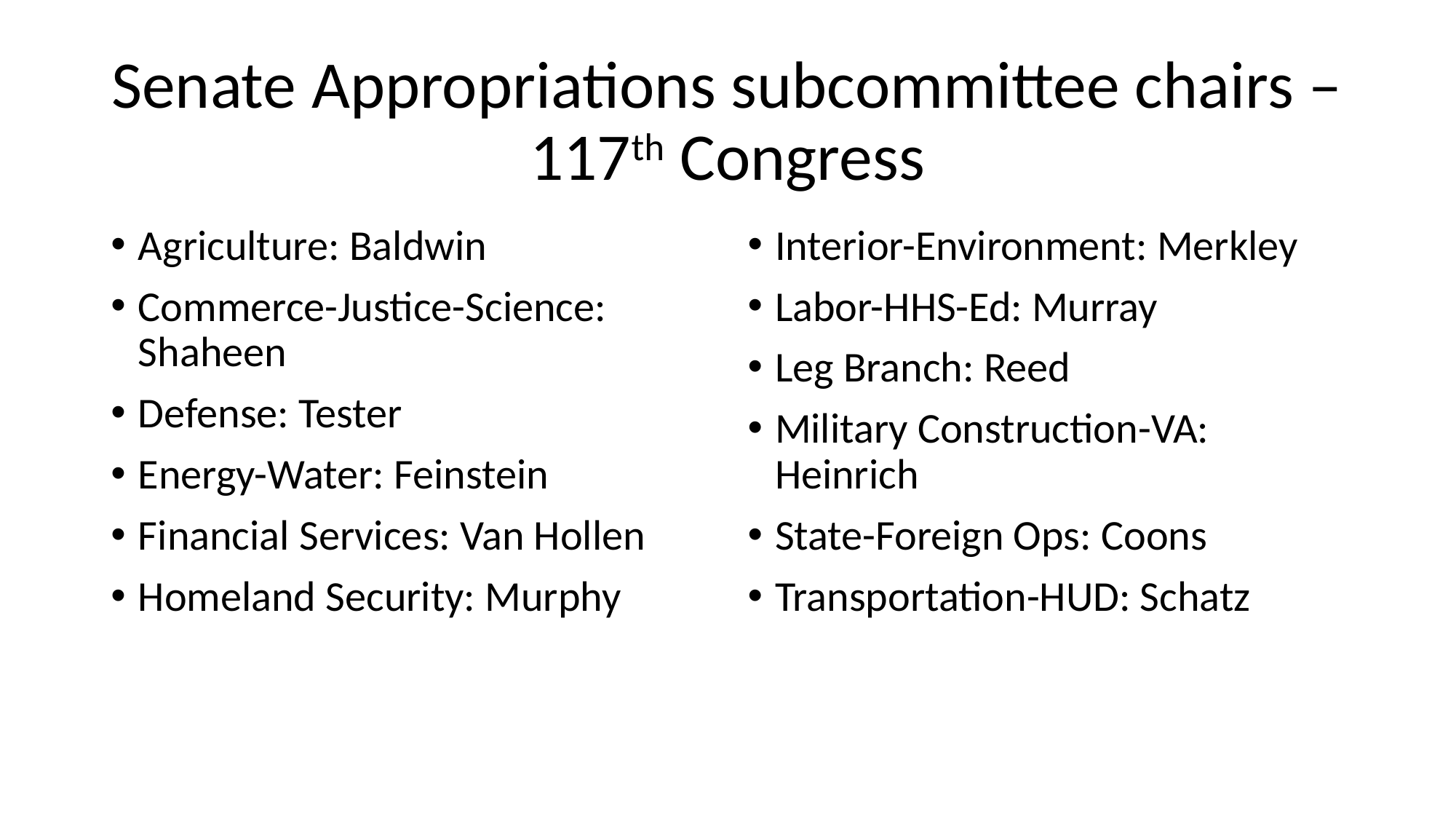

# Senate Appropriations subcommittee chairs – 117th Congress
Agriculture: Baldwin
Commerce-Justice-Science: Shaheen
Defense: Tester
Energy-Water: Feinstein
Financial Services: Van Hollen
Homeland Security: Murphy
Interior-Environment: Merkley
Labor-HHS-Ed: Murray
Leg Branch: Reed
Military Construction-VA: Heinrich
State-Foreign Ops: Coons
Transportation-HUD: Schatz